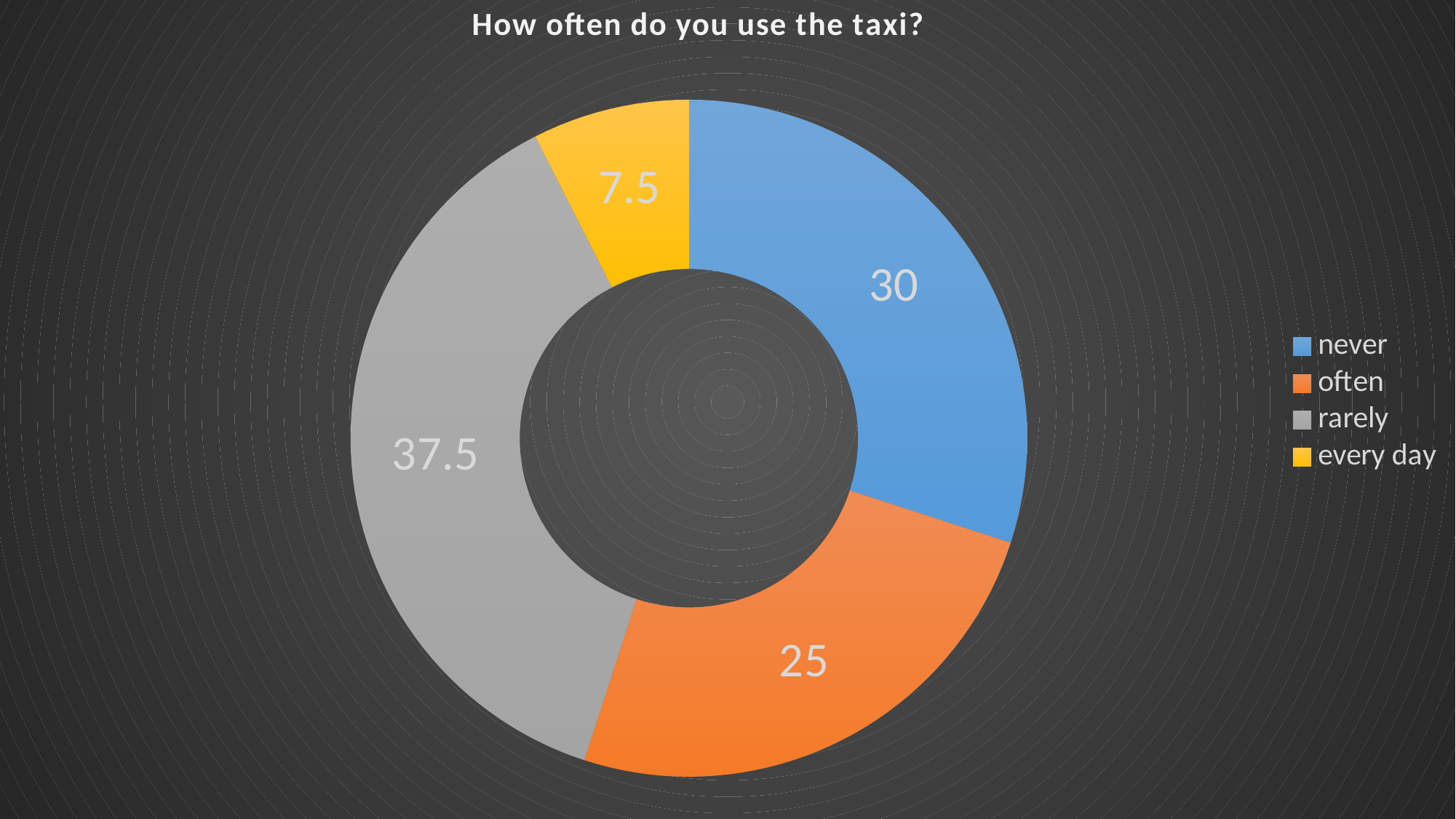

### Chart: How often do you use the taxi?

| Category | Продажи |
|---|---|
| never | 30.0 |
| often | 25.0 |
| rarely | 37.5 |
| every day | 7.5 |
#